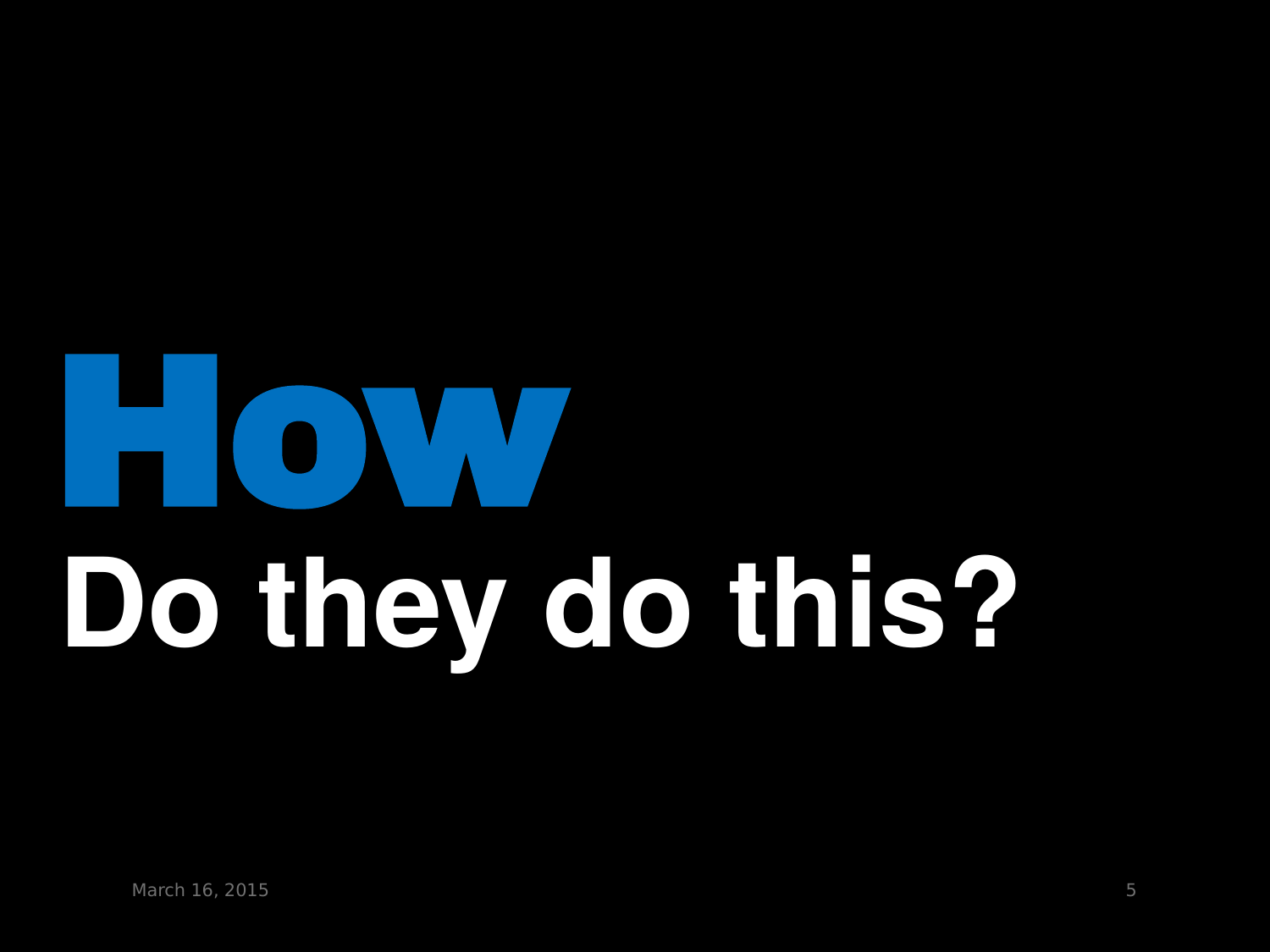

# How
Do they do this?
March 16, 2015
5